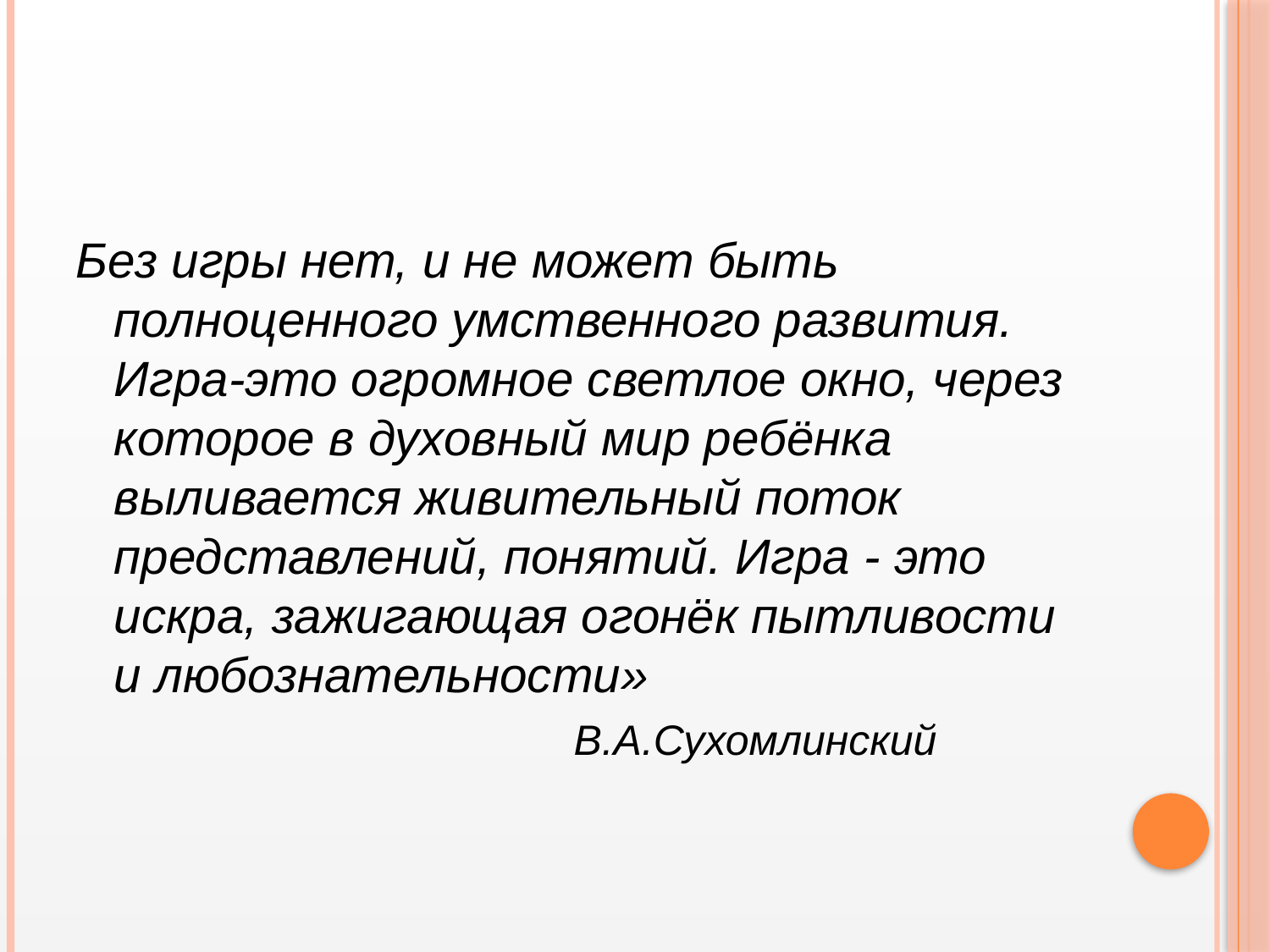

#
Без игры нет, и не может быть полноценного умственного развития. Игра-это огромное светлое окно, через которое в духовный мир ребёнка выливается живительный поток представлений, понятий. Игра - это искра, зажигающая огонёк пытливости и любознательности»
                                          В.А.Сухомлинский